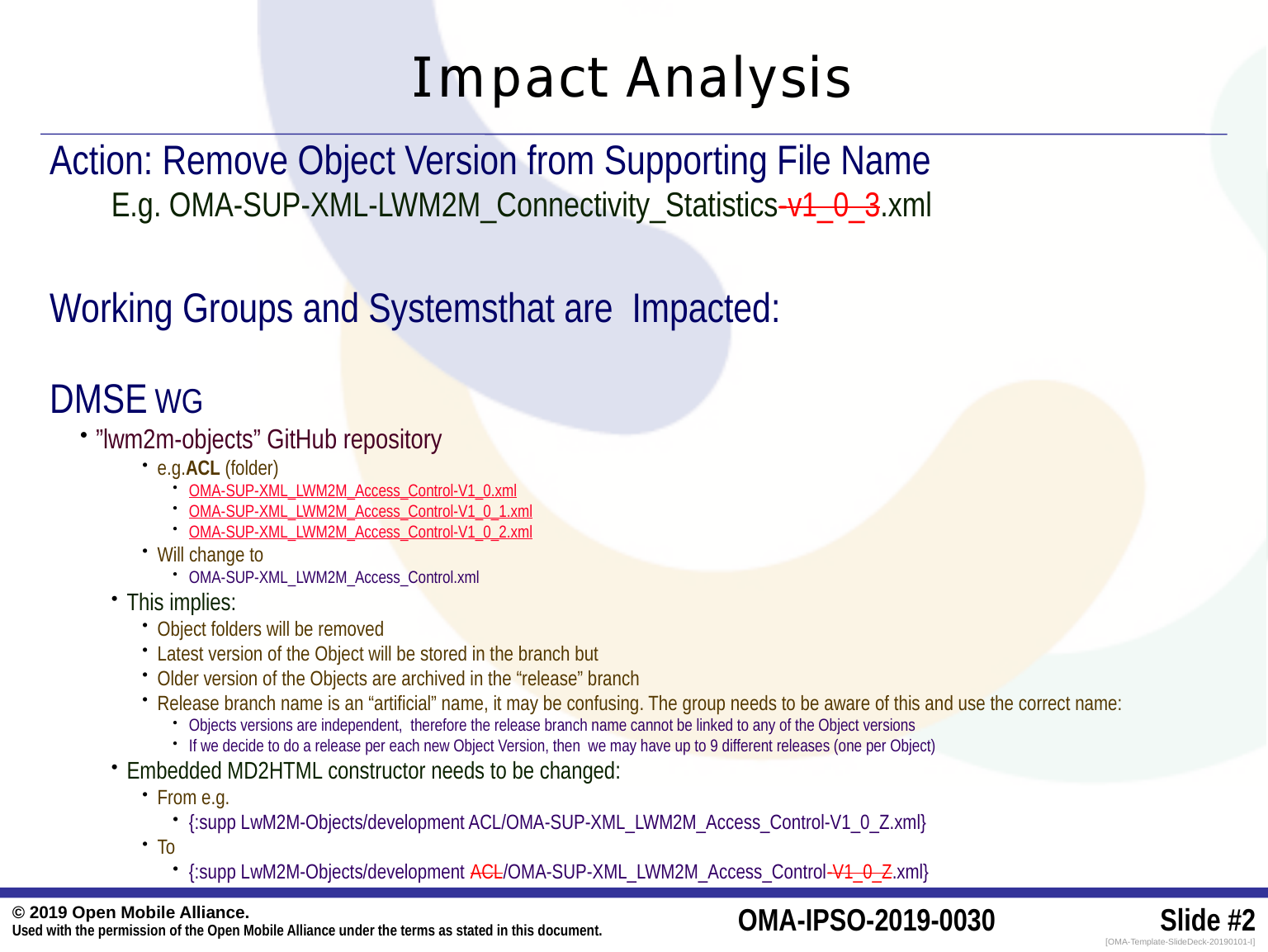

# Impact Analysis
Action: Remove Object Version from Supporting File Name
E.g. OMA-SUP-XML-LWM2M_Connectivity_Statistics-v1_0_3.xml

Working Groups and Systemsthat are  Impacted:

DMSE WG
”lwm2m-objects” GitHub repository
e.g.ACL (folder)
OMA-SUP-XML_LWM2M_Access_Control-V1_0.xml
OMA-SUP-XML_LWM2M_Access_Control-V1_0_1.xml
OMA-SUP-XML_LWM2M_Access_Control-V1_0_2.xml
Will change to
OMA-SUP-XML_LWM2M_Access_Control.xml
This implies:
Object folders will be removed
Latest version of the Object will be stored in the branch but
Older version of the Objects are archived in the “release” branch
Release branch name is an “artificial” name, it may be confusing. The group needs to be aware of this and use the correct name:
Objects versions are independent,  therefore the release branch name cannot be linked to any of the Object versions
If we decide to do a release per each new Object Version, then  we may have up to 9 different releases (one per Object)
Embedded MD2HTML constructor needs to be changed:
From e.g.
{:supp LwM2M-Objects/development ACL/OMA-SUP-XML_LWM2M_Access_Control-V1_0_Z.xml}
To
{:supp LwM2M-Objects/development ACL/OMA-SUP-XML_LWM2M_Access_Control-V1_0_Z.xml}